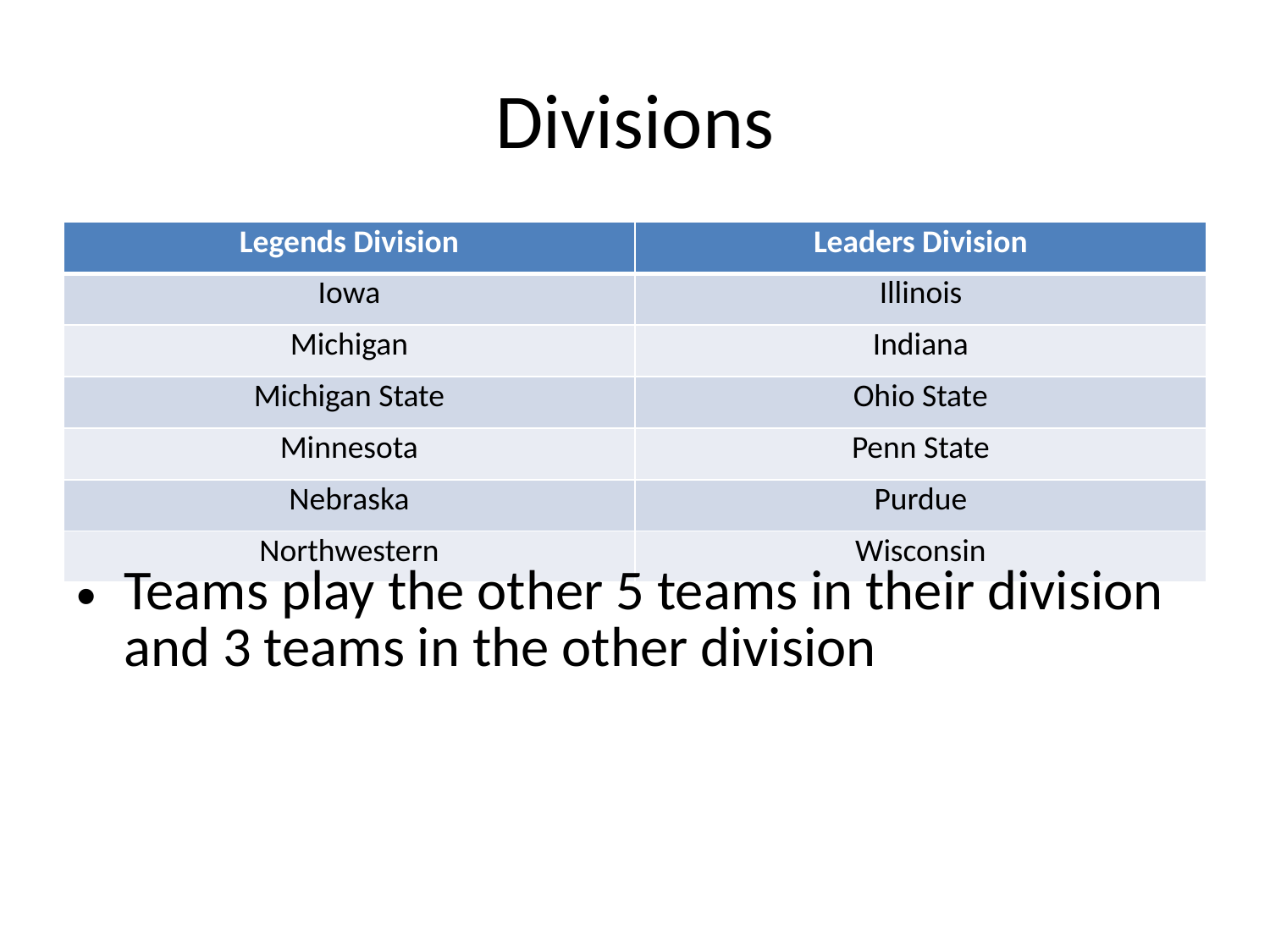

# Divisions
| Legends Division | Leaders Division |
| --- | --- |
| Iowa | Illinois |
| Michigan | Indiana |
| Michigan State | Ohio State |
| Minnesota | Penn State |
| Nebraska | Purdue |
| Northwestern | Wisconsin |

Teams play the other 5 teams in their division and 3 teams in the other division